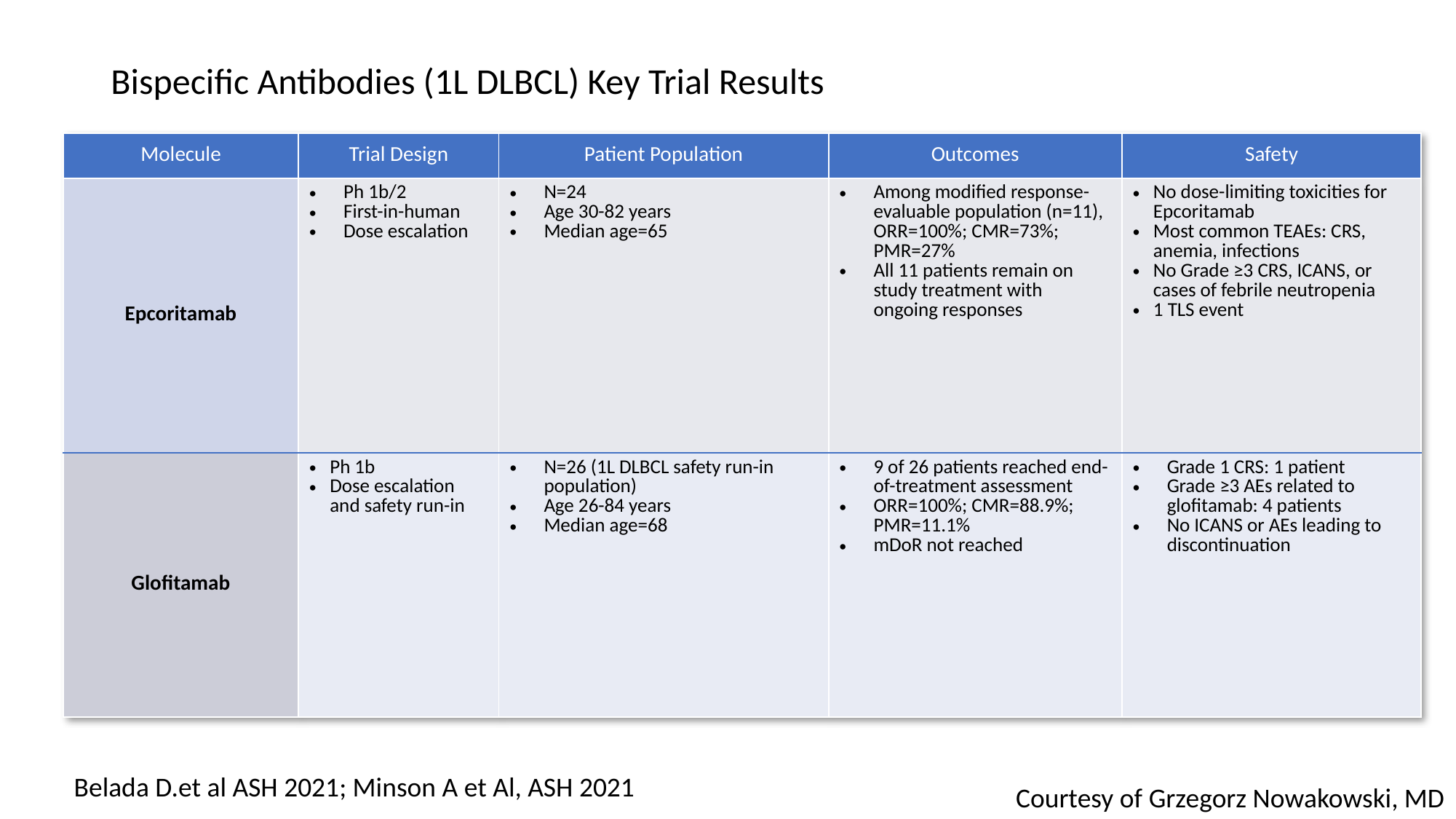

# Bispecific Antibodies (1L DLBCL) Key Trial Results
| Molecule | Trial Design | Patient Population | Outcomes | Safety |
| --- | --- | --- | --- | --- |
| Epcoritamab | Ph 1b/2 First-in-human Dose escalation | N=24 Age 30-82 years Median age=65 | Among modified response-evaluable population (n=11), ORR=100%; CMR=73%; PMR=27% All 11 patients remain on study treatment with ongoing responses | No dose-limiting toxicities for Epcoritamab Most common TEAEs: CRS, anemia, infections No Grade ≥3 CRS, ICANS, or cases of febrile neutropenia 1 TLS event |
| Glofitamab | Ph 1b Dose escalation and safety run-in | N=26 (1L DLBCL safety run-in population) Age 26-84 years Median age=68 | 9 of 26 patients reached end-of-treatment assessment ORR=100%; CMR=88.9%; PMR=11.1% mDoR not reached | Grade 1 CRS: 1 patient Grade ≥3 AEs related to glofitamab: 4 patients No ICANS or AEs leading to discontinuation |
Belada D.et al ASH 2021; Minson A et Al, ASH 2021
Courtesy of Grzegorz Nowakowski, MD